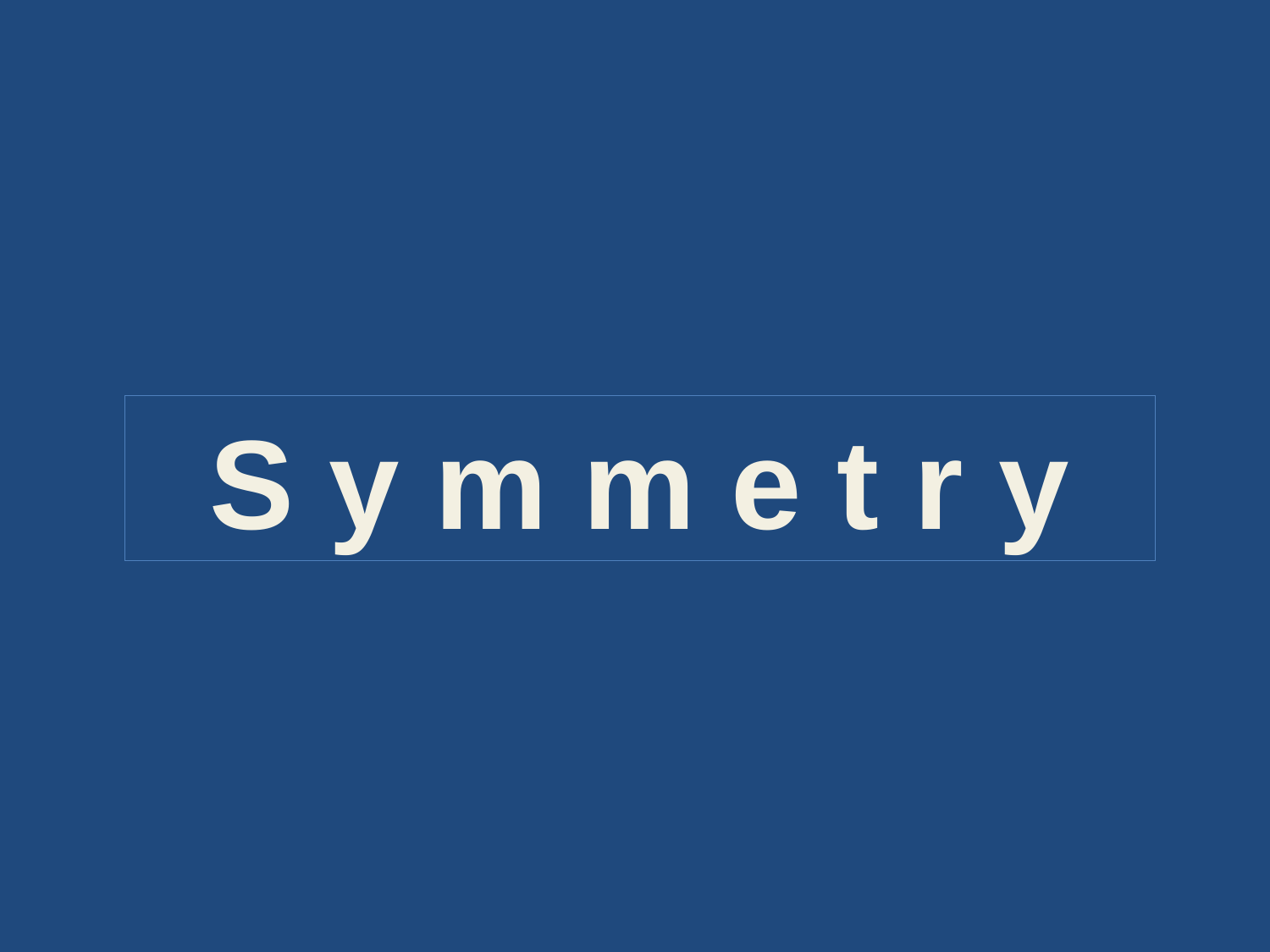

S y m m e t r y